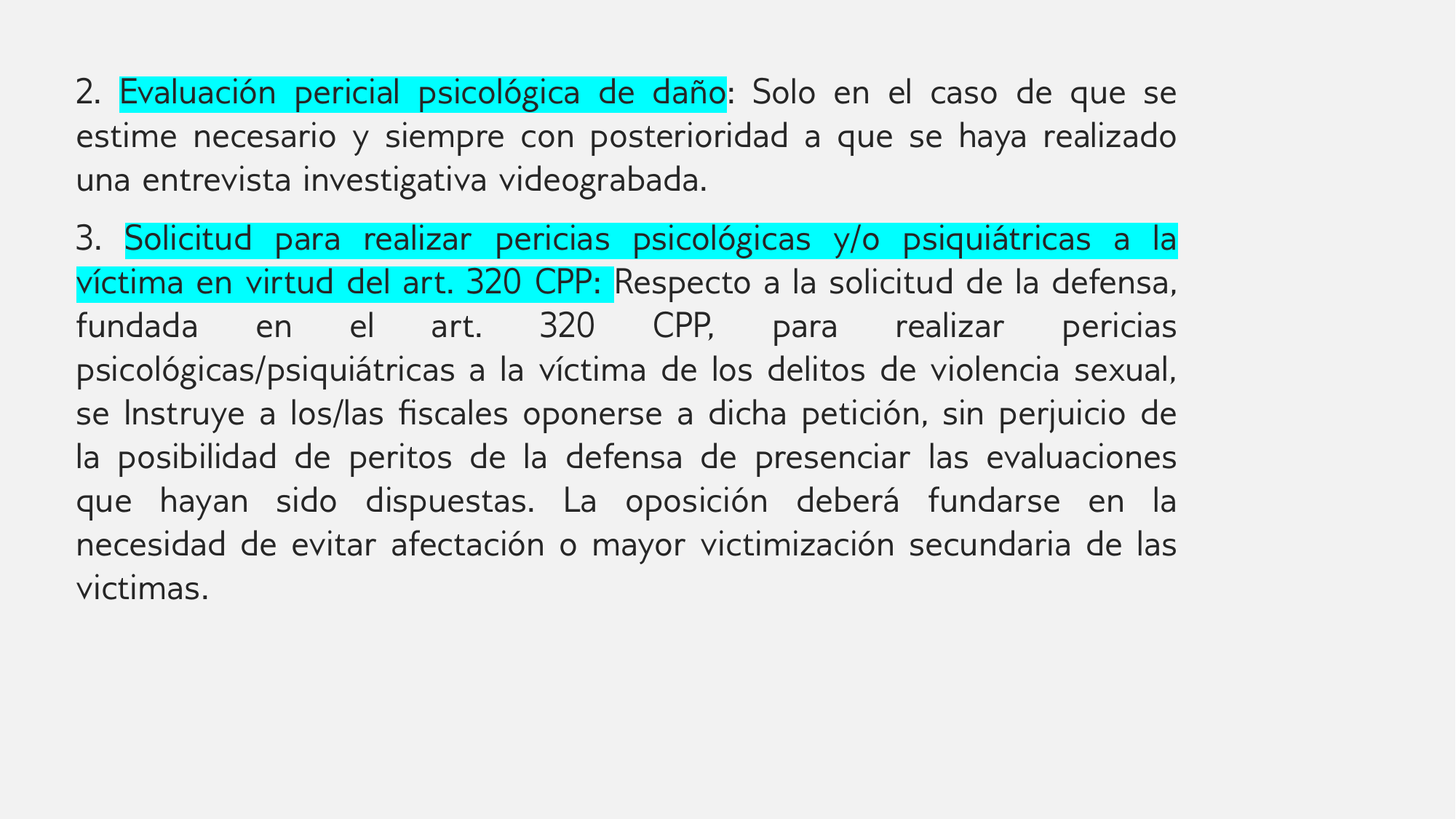

2. Evaluación pericial psicológica de daño: Solo en el caso de que se estime necesario y siempre con posterioridad a que se haya realizado una entrevista investigativa videograbada.
3. Solicitud para realizar pericias psicológicas y/o psiquiátricas a la víctima en virtud del art. 320 CPP: Respecto a la solicitud de la defensa, fundada en el art. 320 CPP, para realizar pericias psicológicas/psiquiátricas a la víctima de los delitos de violencia sexual, se Instruye a los/las fiscales oponerse a dicha petición, sin perjuicio de la posibilidad de peritos de la defensa de presenciar las evaluaciones que hayan sido dispuestas. La oposición deberá fundarse en la necesidad de evitar afectación o mayor victimización secundaria de las victimas.